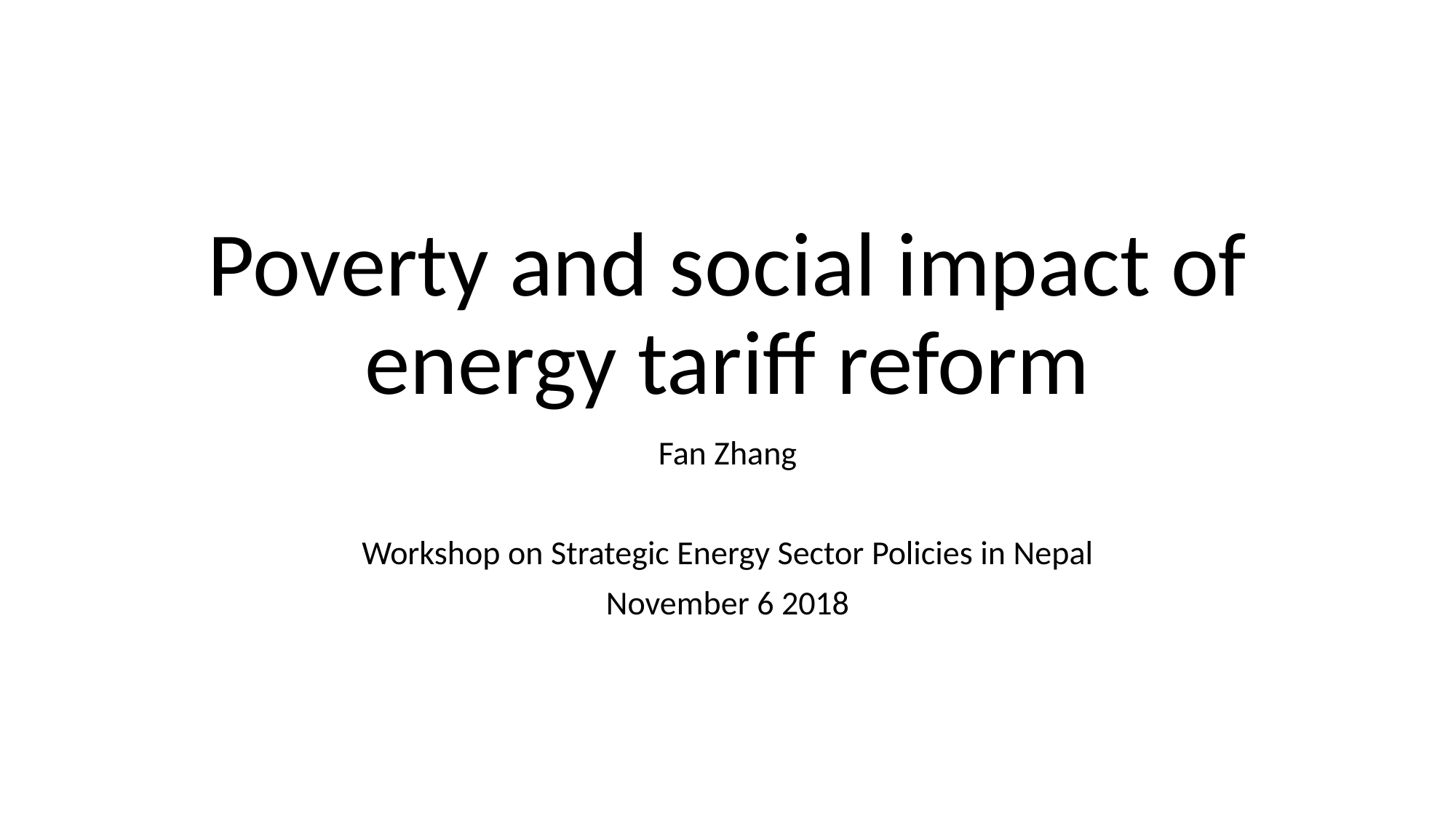

# Poverty and social impact of energy tariff reform
Fan Zhang

Workshop on Strategic Energy Sector Policies in Nepal
November 6 2018